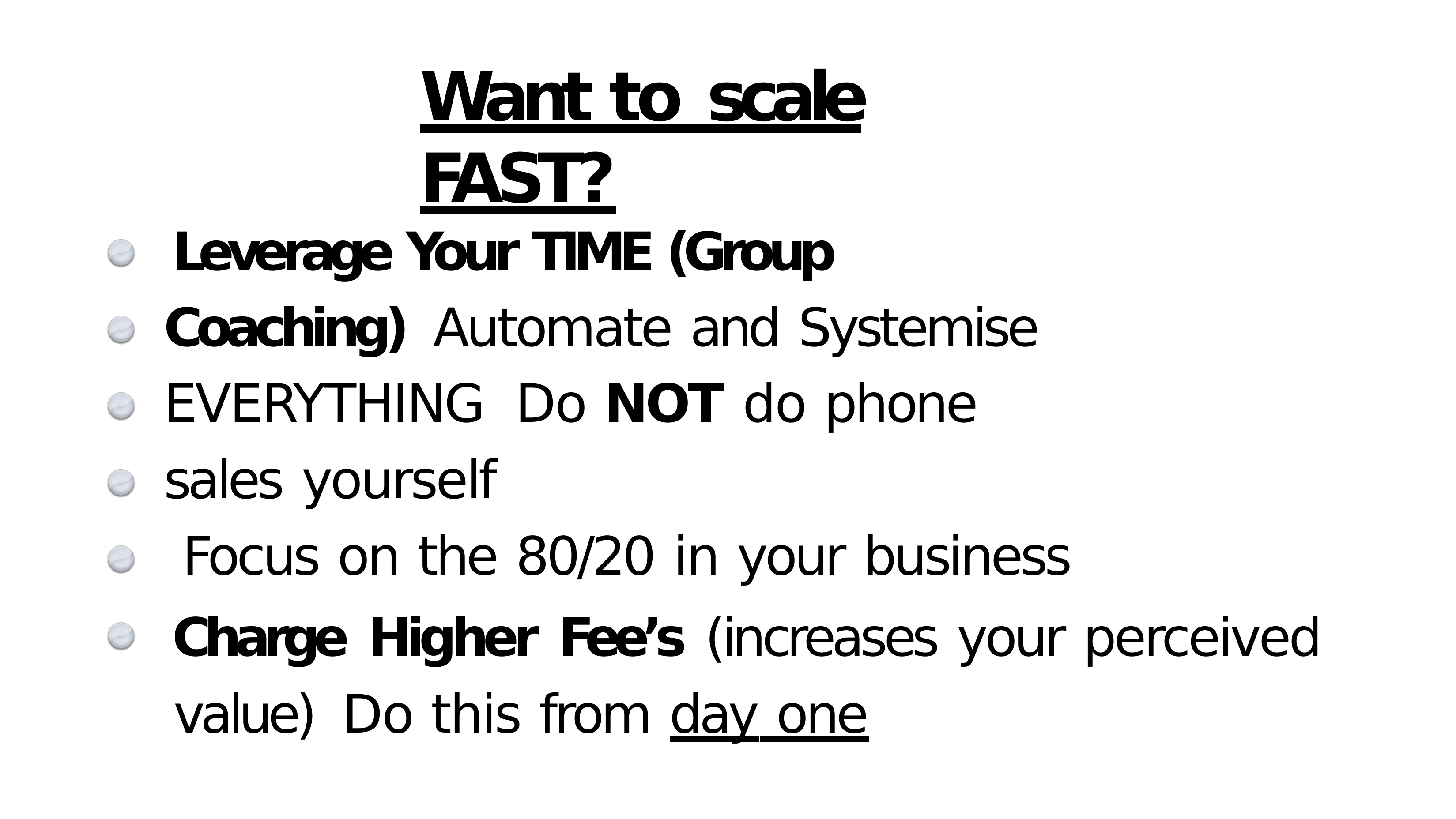

# Want to scale FAST?
Leverage Your TIME (Group Coaching)  Automate and Systemise EVERYTHING  Do NOT do phone sales yourself
Focus on the 80/20 in your business
Charge Higher Fee’s (increases your perceived value)  Do this from day one